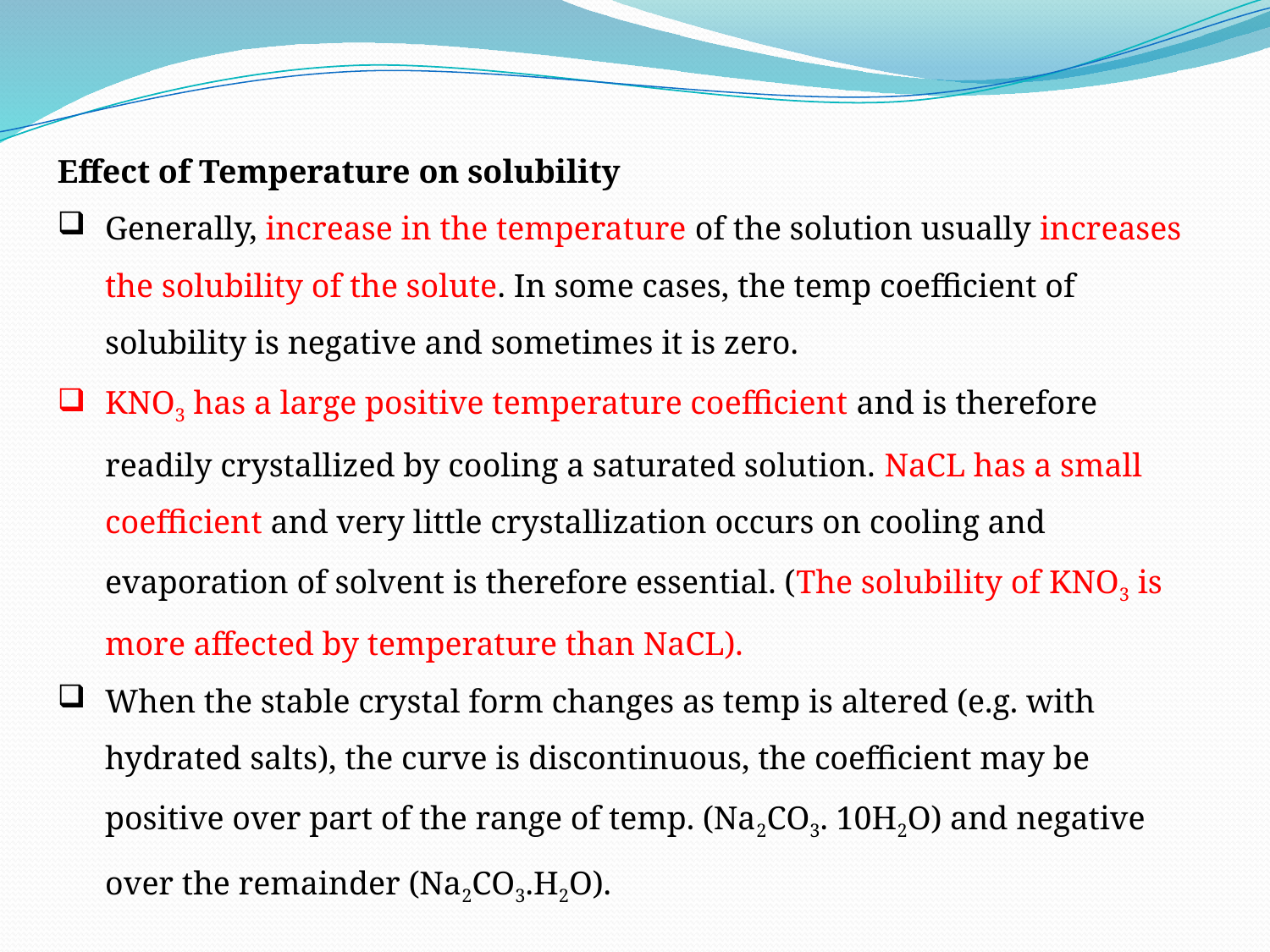

Effect of Temperature on solubility
Generally, increase in the temperature of the solution usually increases the solubility of the solute. In some cases, the temp coefficient of solubility is negative and sometimes it is zero.
KNO3 has a large positive temperature coefficient and is therefore readily crystallized by cooling a saturated solution. NaCL has a small coefficient and very little crystallization occurs on cooling and evaporation of solvent is therefore essential. (The solubility of KNO3 is more affected by temperature than NaCL).
When the stable crystal form changes as temp is altered (e.g. with hydrated salts), the curve is discontinuous, the coefficient may be positive over part of the range of temp. (Na2CO3. 10H2O) and negative over the remainder (Na2CO3.H2O).